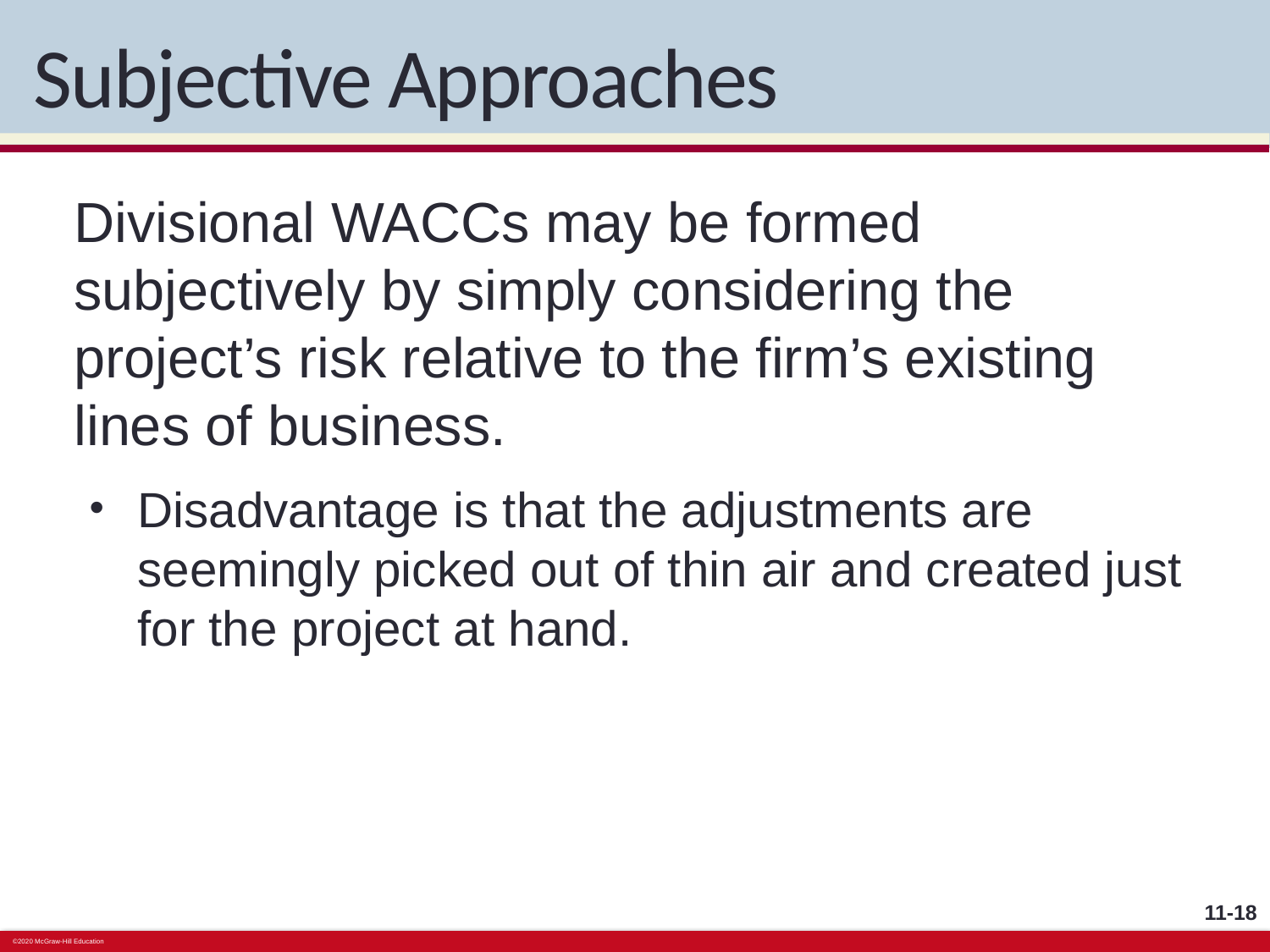

# Subjective Approaches
Divisional WACCs may be formed subjectively by simply considering the project’s risk relative to the firm’s existing lines of business.
Disadvantage is that the adjustments are seemingly picked out of thin air and created just for the project at hand.